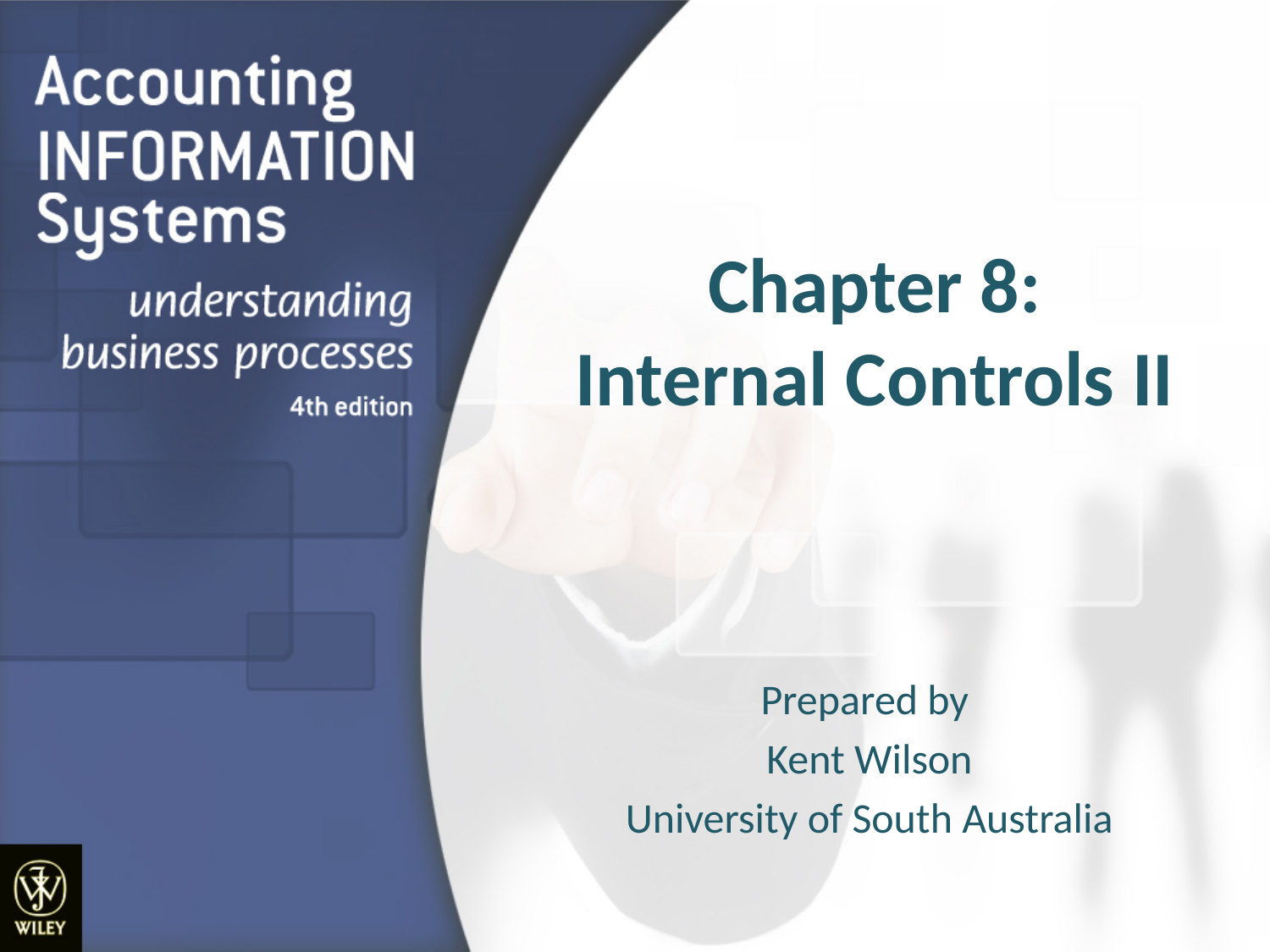

# Chapter 8: Internal Controls II
Prepared by
Kent Wilson
University of South Australia